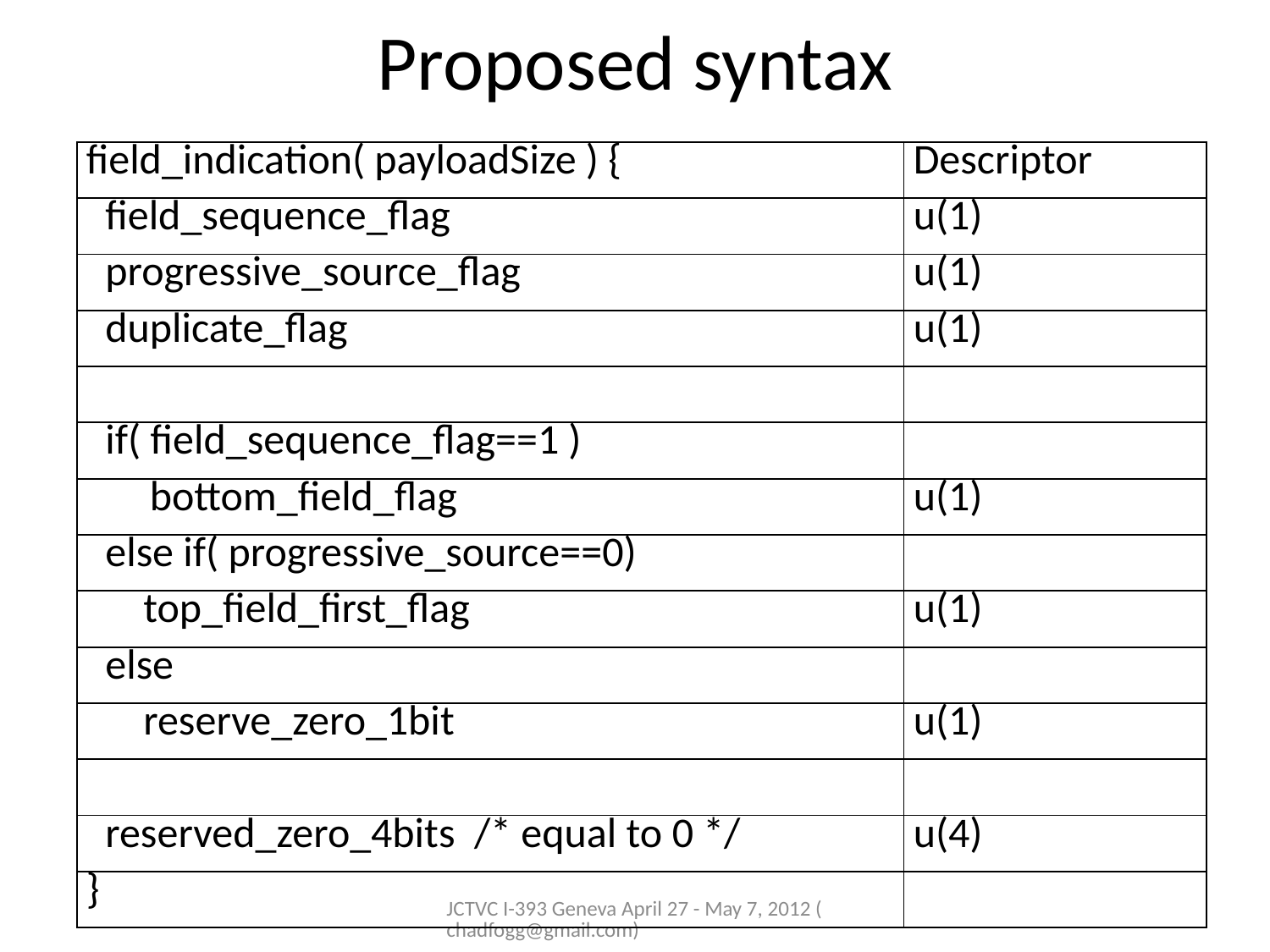

# Proposed syntax
| field\_indication( payloadSize ) { | Descriptor |
| --- | --- |
| field\_sequence\_flag | u(1) |
| progressive\_source\_flag | u(1) |
| duplicate\_flag | u(1) |
|  |  |
| if( field\_sequence\_flag==1 ) |  |
| bottom\_field\_flag | u(1) |
| else if( progressive\_source==0) |  |
| top\_field\_first\_flag | u(1) |
| else |  |
| reserve\_zero\_1bit | u(1) |
|  |  |
| reserved\_zero\_4bits /\* equal to 0 \*/ | u(4) |
| } |  |
JCTVC I-393 Geneva April 27 - May 7, 2012 (chadfogg@gmail.com)